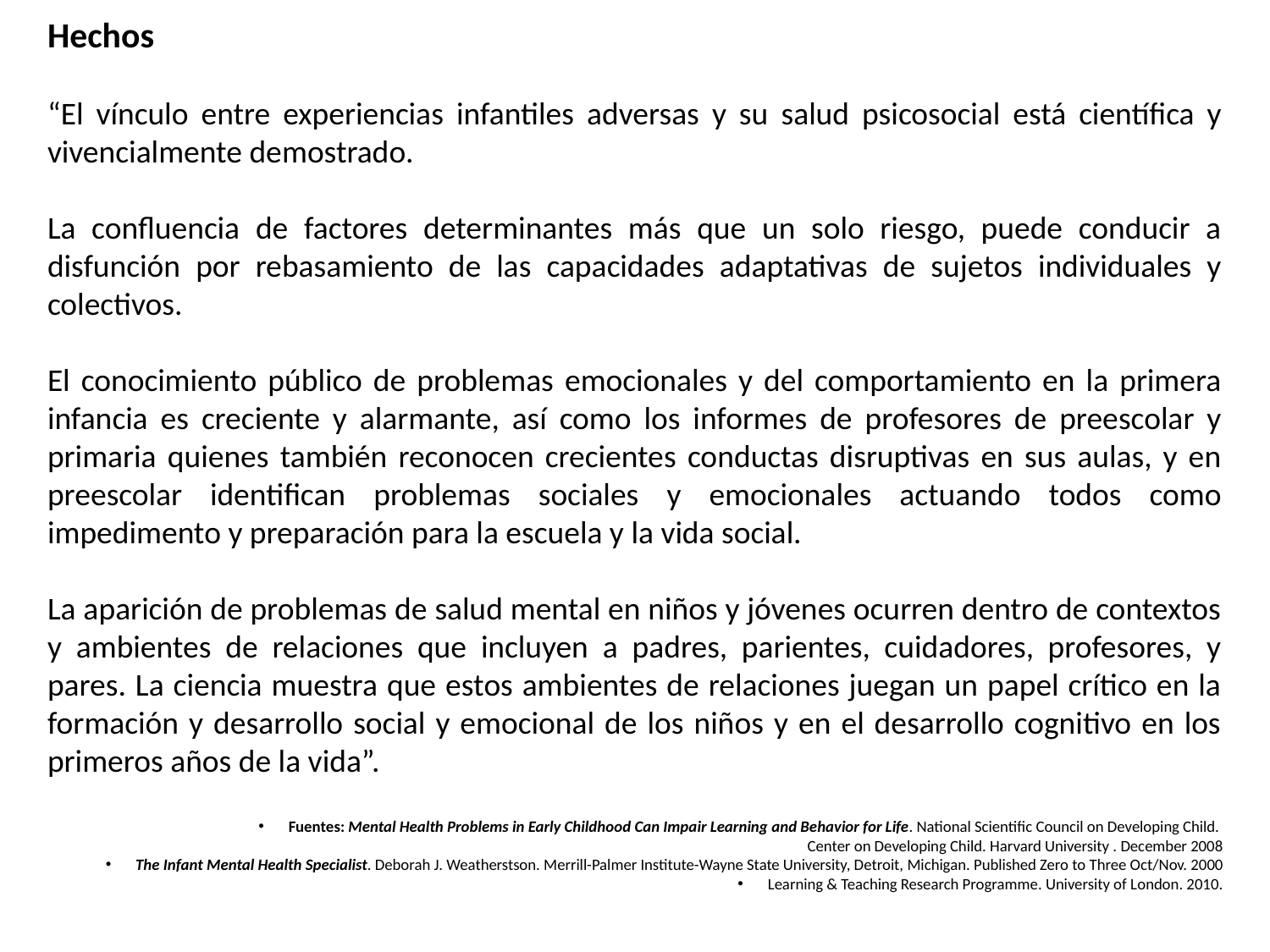

Hechos

“El vínculo entre experiencias infantiles adversas y su salud psicosocial está científica y vivencialmente demostrado.

La confluencia de factores determinantes más que un solo riesgo, puede conducir a disfunción por rebasamiento de las capacidades adaptativas de sujetos individuales y colectivos.

El conocimiento público de problemas emocionales y del comportamiento en la primera infancia es creciente y alarmante, así como los informes de profesores de preescolar y primaria quienes también reconocen crecientes conductas disruptivas en sus aulas, y en preescolar identifican problemas sociales y emocionales actuando todos como impedimento y preparación para la escuela y la vida social.

La aparición de problemas de salud mental en niños y jóvenes ocurren dentro de contextos y ambientes de relaciones que incluyen a padres, parientes, cuidadores, profesores, y pares. La ciencia muestra que estos ambientes de relaciones juegan un papel crítico en la formación y desarrollo social y emocional de los niños y en el desarrollo cognitivo en los primeros años de la vida”.

Fuentes: Mental Health Problems in Early Childhood Can Impair Learning and Behavior for Life. National Scientific Council on Developing Child.
Center on Developing Child. Harvard University . December 2008
The Infant Mental Health Specialist. Deborah J. Weatherstson. Merrill-Palmer Institute-Wayne State University, Detroit, Michigan. Published Zero to Three Oct/Nov. 2000
Learning & Teaching Research Programme. University of London. 2010.